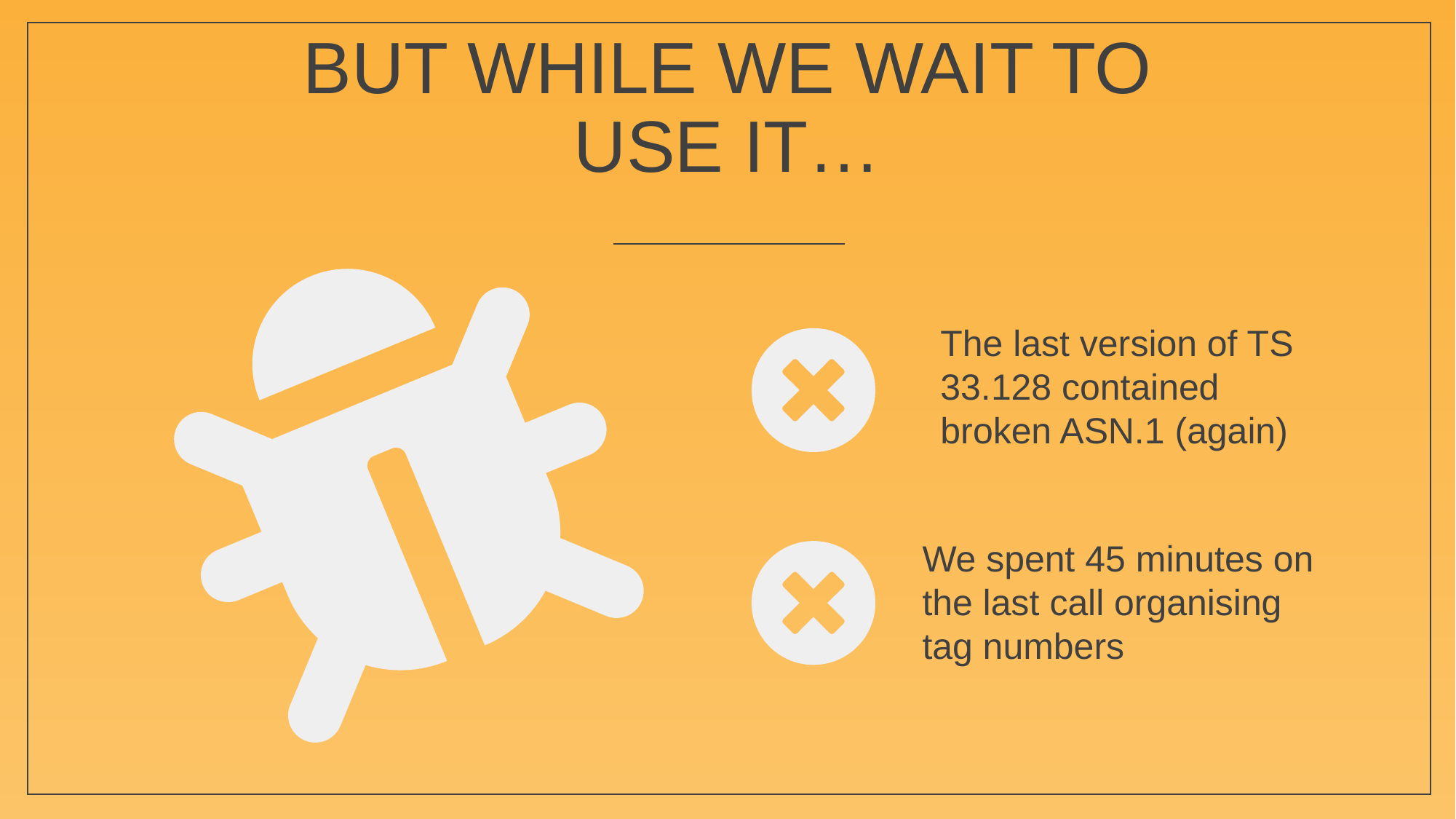

# BUT WHILE WE WAIT TO USE IT…

The last version of TS 33.128 contained broken ASN.1 (again)

We spent 45 minutes on the last call organising tag numbers